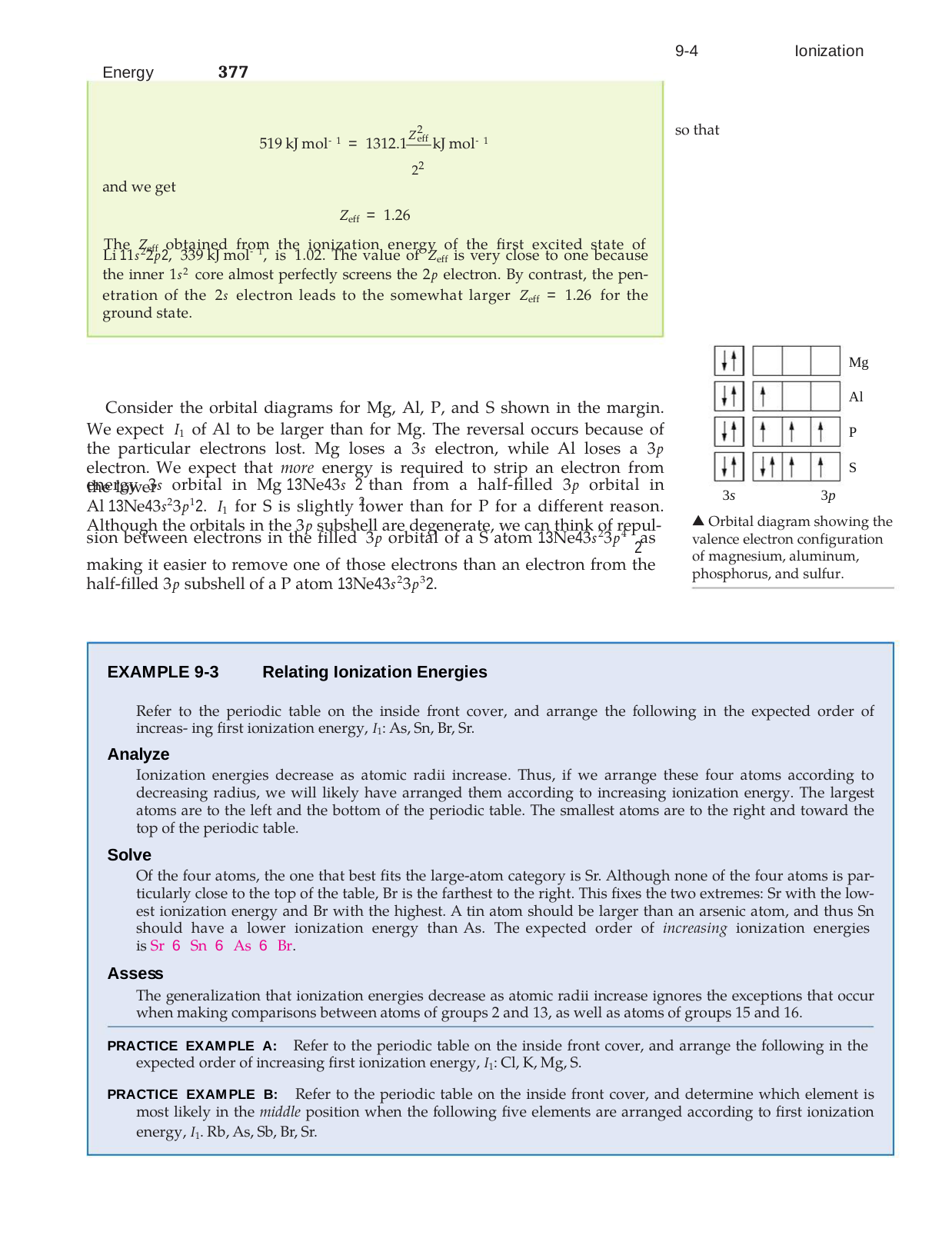

9-4	Ionization Energy	377

so that
2
519 kJ mol-1  =  1312.1Zeff kJ mol-1
22
and we get
Zeff  =  1.26
The  Zeff   obtained  from  the  ionization  energy  of  the  first  excited  state  of
Li 11s22p2,  339 kJ mol-1,  is  1.02. The value of  Zeff  is very close to one because the inner 1s2  core almost perfectly screens the 2p electron. By contrast, the pen- etration of the  2s  electron leads to the somewhat larger  Zeff  =  1.26  for the ground state.
Mg
Al
Consider the orbital diagrams for Mg, Al, P, and S shown in the margin. We expect  I1  of Al to be larger than for Mg. The reversal occurs because of the particular electrons lost. Mg loses a 3s electron, while Al loses a 3p electron. We expect that more energy is required to strip an electron from the lower
2
P
S
energy  3s  orbital  in  Mg 13Ne43s  2 than  from  a  half-filled  3p  orbital  in Al 13Ne43s23p12.  I1  for S is slightly lower than for P for a different reason. Although the orbitals in the 3p subshell are degenerate, we can think of repul-
sion between electrons in the filled  3p orbital of a S atom 13Ne43s23p4    as
2
3s	3p
 Orbital diagram showing the valence electron configuration of magnesium, aluminum, phosphorus, and sulfur.

making it easier to remove one of those electrons than an electron from the half-filled 3p subshell of a P atom 13Ne43s23p32.
EXAMPLE 9-3	Relating Ionization Energies

Refer to the periodic table on the inside front cover, and arrange the following in the expected order of increas- ing first ionization energy, I1: As, Sn, Br, Sr.
Analyze
Ionization energies decrease as atomic radii increase. Thus, if we arrange these four atoms according to decreasing radius, we will likely have arranged them according to increasing ionization energy. The largest atoms are to the left and the bottom of the periodic table. The smallest atoms are to the right and toward the top of the periodic table.
Solve
Of the four atoms, the one that best fits the large-atom category is Sr. Although none of the four atoms is par- ticularly close to the top of the table, Br is the farthest to the right. This fixes the two extremes: Sr with the low- est ionization energy and Br with the highest. A tin atom should be larger than an arsenic atom, and thus Sn should  have a  lower  ionization  energy  than As.  The expected  order  of  increasing  ionization  energies  is Sr  6  Sn  6  As  6  Br.
Assess
The generalization that ionization energies decrease as atomic radii increase ignores the exceptions that occur when making comparisons between atoms of groups 2 and 13, as well as atoms of groups 15 and 16.

PRACTICE  EXAMPLE  A:    Refer to the periodic table on the inside front cover, and arrange the following in the expected order of increasing first ionization energy, I1: Cl, K, Mg, S.
PRACTICE  EXAMPLE  B:    Refer to the periodic table on the inside front cover, and determine which element is most likely in the middle position when the following five elements are arranged according to first ionization energy, I1. Rb, As, Sb, Br, Sr.